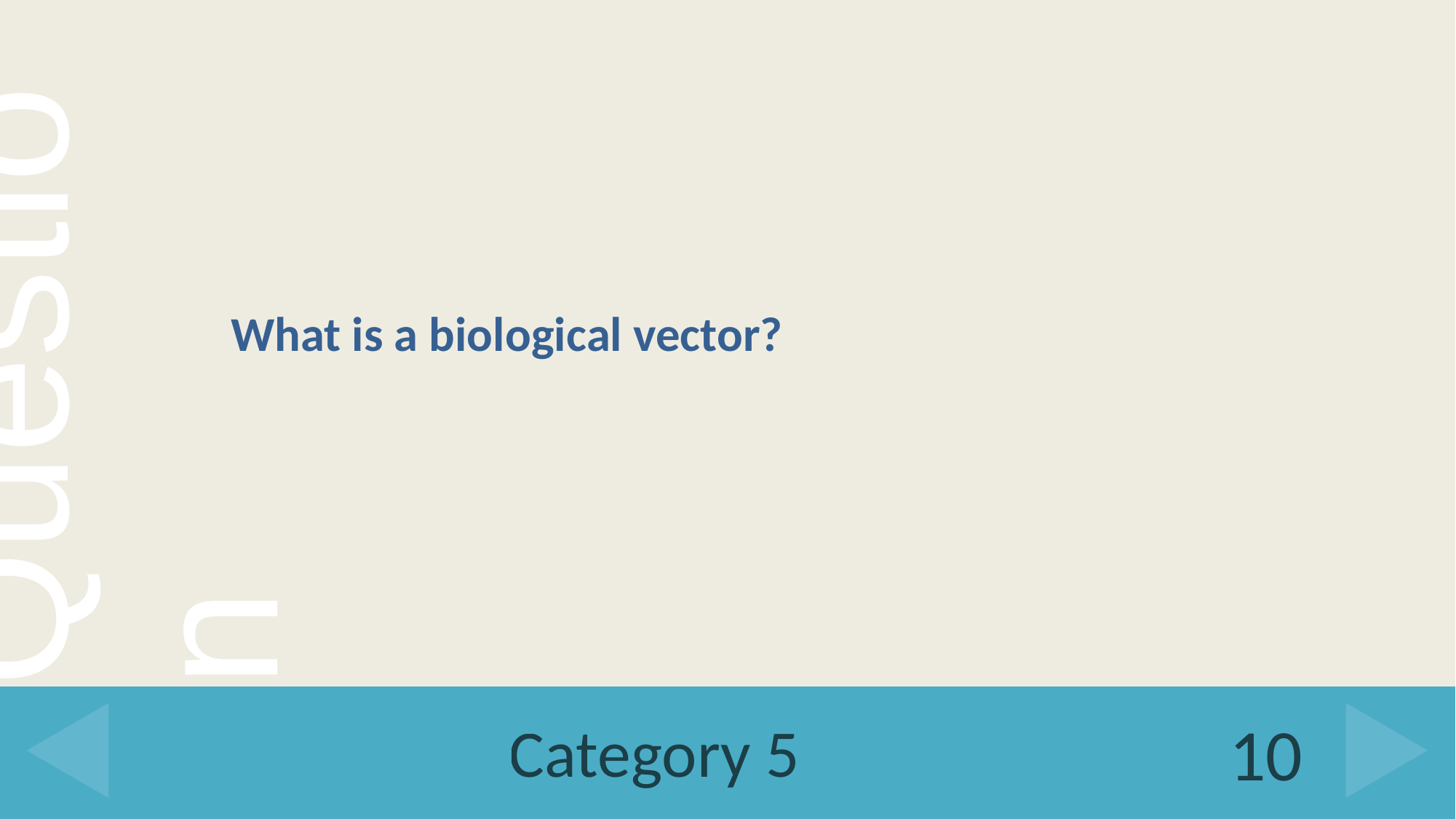

What is a biological vector?

# Category 5
10